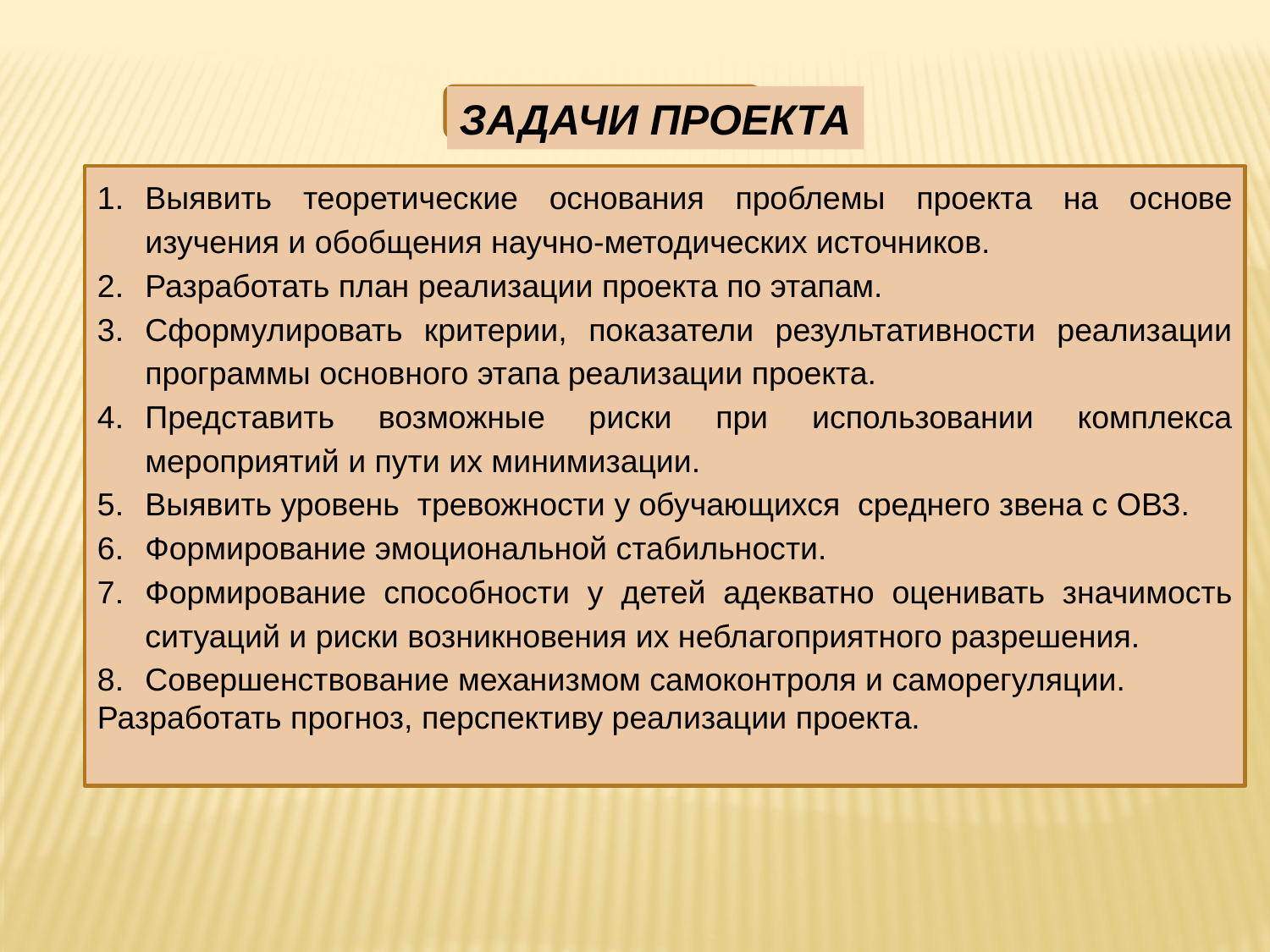

ЗАДАЧИ ПРОЕКТА

Выявить теоретические основания проблемы проекта на основе изучения и обобщения научно-методических источников.
Разработать план реализации проекта по этапам.
Сформулировать критерии, показатели результативности реализации программы основного этапа реализации проекта.
Представить возможные риски при использовании комплекса мероприятий и пути их минимизации.
Выявить уровень  тревожности у обучающихся  среднего звена с ОВЗ.
Формирование эмоциональной стабильности.
Формирование способности у детей адекватно оценивать значимость ситуаций и риски возникновения их неблагоприятного разрешения.
Совершенствование механизмом самоконтроля и саморегуляции.
Разработать прогноз, перспективу реализации проекта.